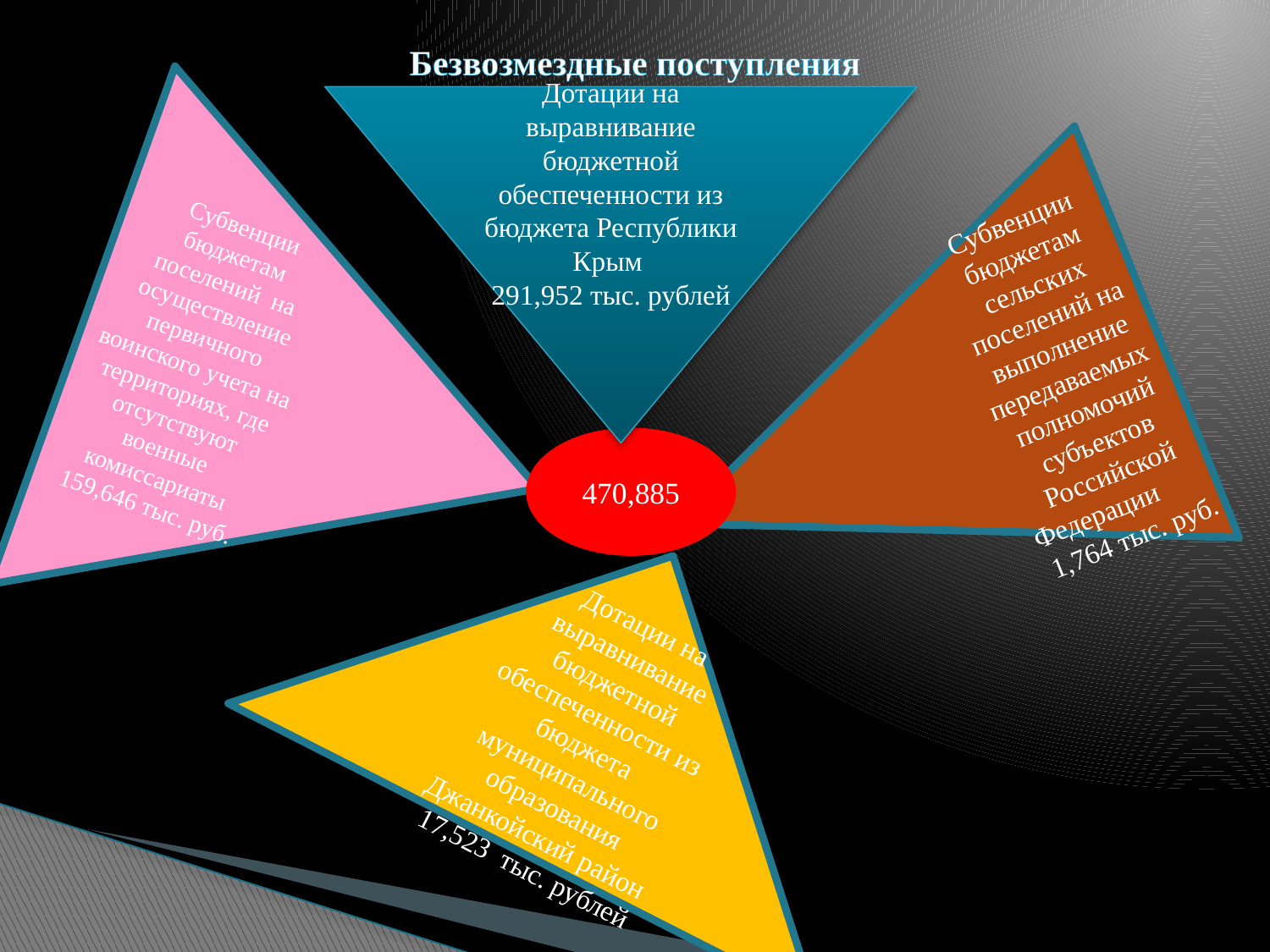

# Безвозмездные поступления

Дотации на выравнивание бюджетной обеспеченности из бюджета Республики Крым
291,952 тыс. рублей
Субвенции бюджетам поселений  на осуществление первичного воинского учета на территориях, где отсутствуют военные комиссариаты
159,646 тыс. руб.

Субвенции бюджетам сельских поселений на выполнение передаваемых  полномочий субъектов Российской Федерации         1,764 тыс. руб.
470,885
Дотации на выравнивание бюджетной обеспеченности из бюджета муниципального образования Джанкойский район  17,523  тыс. рублей